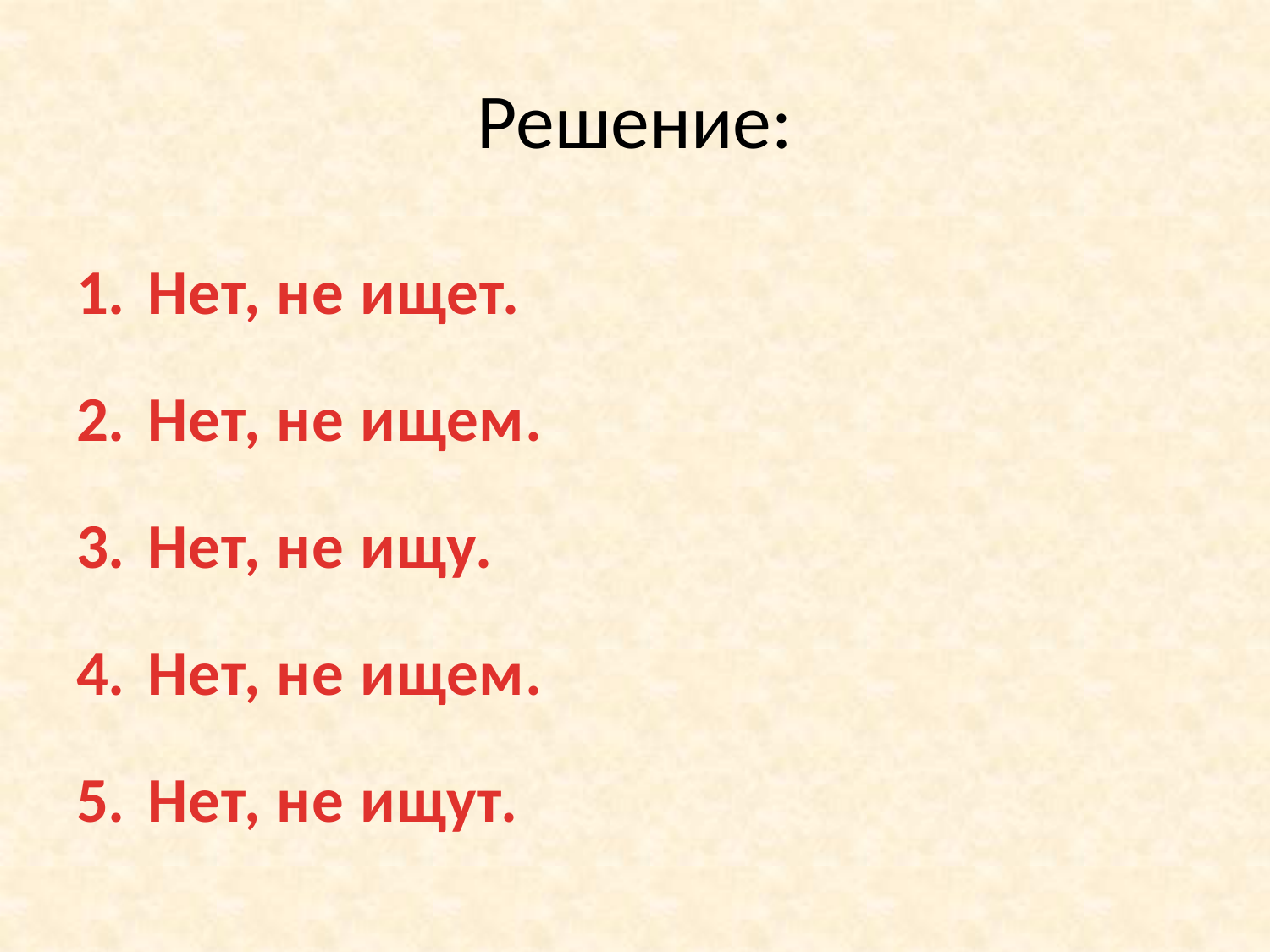

# Решение:
Нет, не ищет.
Нет, не ищем.
Нет, не ищу.
Нет, не ищем.
Нет, не ищут.